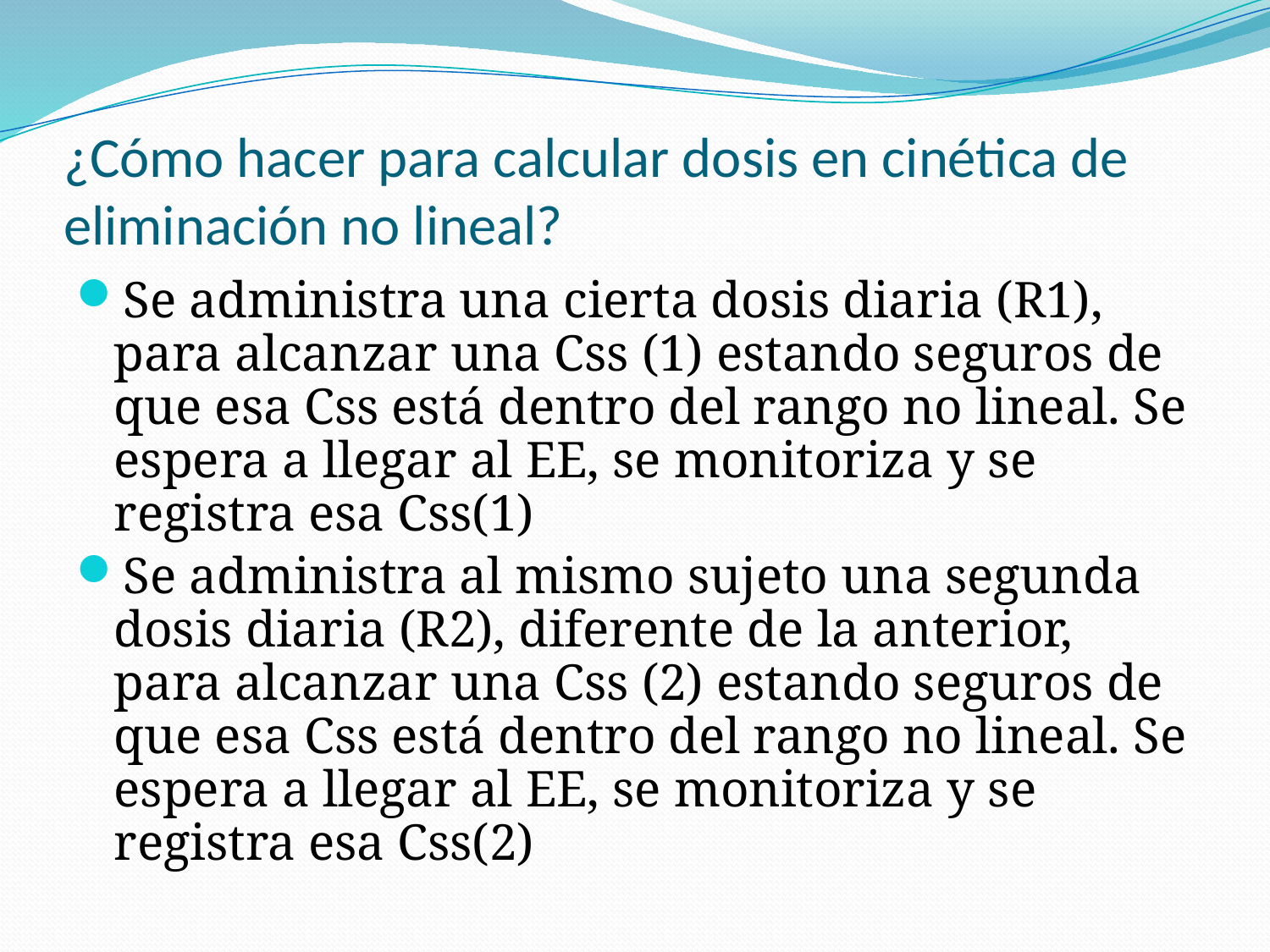

# ¿Cómo hacer para calcular dosis en cinética de eliminación no lineal?
Se administra una cierta dosis diaria (R1), para alcanzar una Css (1) estando seguros de que esa Css está dentro del rango no lineal. Se espera a llegar al EE, se monitoriza y se registra esa Css(1)
Se administra al mismo sujeto una segunda dosis diaria (R2), diferente de la anterior, para alcanzar una Css (2) estando seguros de que esa Css está dentro del rango no lineal. Se espera a llegar al EE, se monitoriza y se registra esa Css(2)